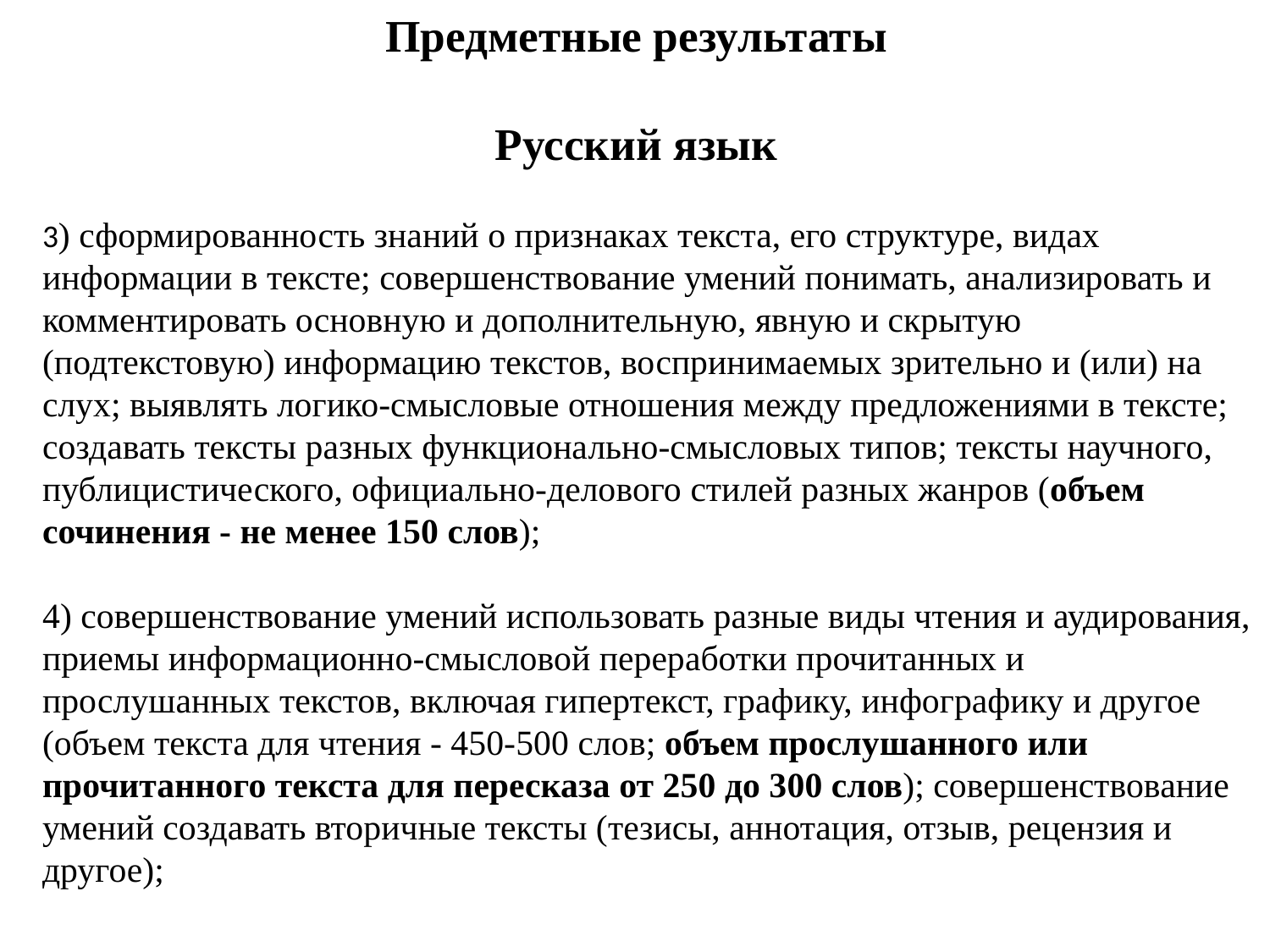

# Предметные результаты Русский язык
3) сформированность знаний о признаках текста, его структуре, видах информации в тексте; совершенствование умений понимать, анализировать и комментировать основную и дополнительную, явную и скрытую (подтекстовую) информацию текстов, воспринимаемых зрительно и (или) на слух; выявлять логико-смысловые отношения между предложениями в тексте; создавать тексты разных функционально-смысловых типов; тексты научного, публицистического, официально-делового стилей разных жанров (объем сочинения - не менее 150 слов);

4) совершенствование умений использовать разные виды чтения и аудирования, приемы информационно-смысловой переработки прочитанных и прослушанных текстов, включая гипертекст, графику, инфографику и другое (объем текста для чтения - 450-500 слов; объем прослушанного или прочитанного текста для пересказа от 250 до 300 слов); совершенствование умений создавать вторичные тексты (тезисы, аннотация, отзыв, рецензия и другое);